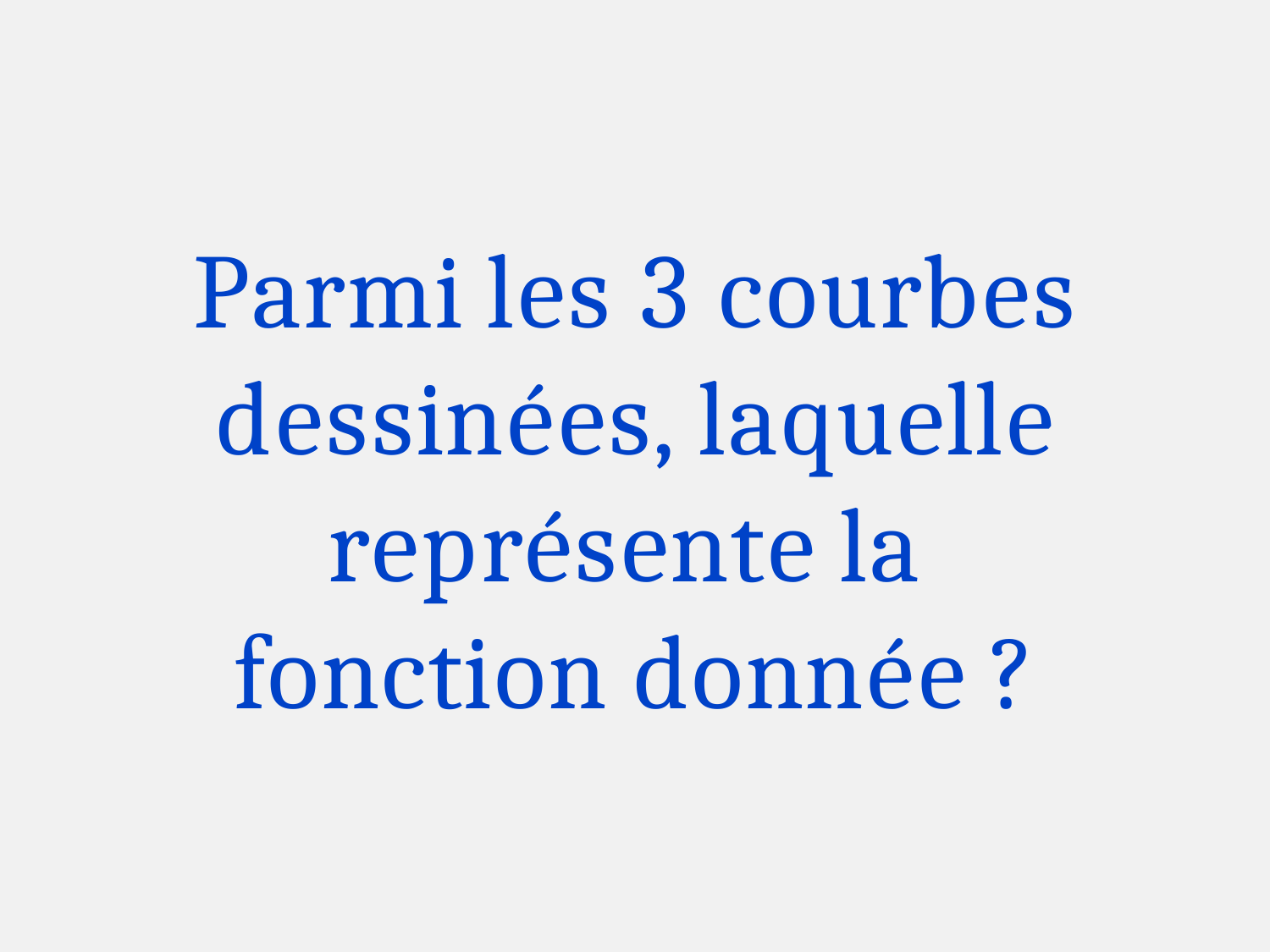

# Parmi les 3 courbes dessinées, laquelle représente la fonction donnée ?